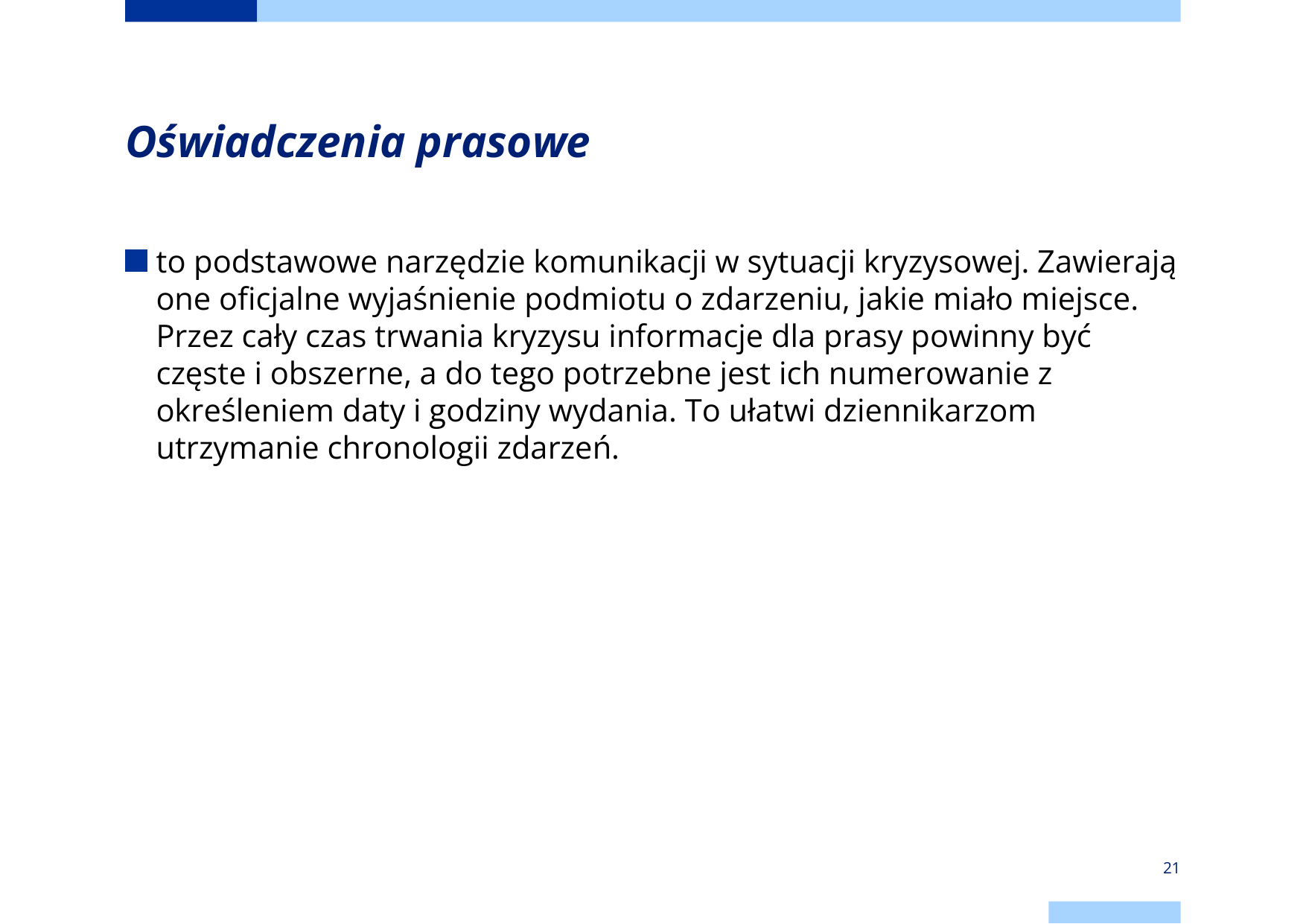

# Oświadczenia prasowe
to podstawowe narzędzie komunikacji w sytuacji kryzysowej. Zawierają one oficjalne wyjaśnienie podmiotu o zdarzeniu, jakie miało miejsce. Przez cały czas trwania kryzysu informacje dla prasy powinny być częste i obszerne, a do tego potrzebne jest ich numerowanie z określeniem daty i godziny wydania. To ułatwi dziennikarzom utrzymanie chronologii zdarzeń.

21